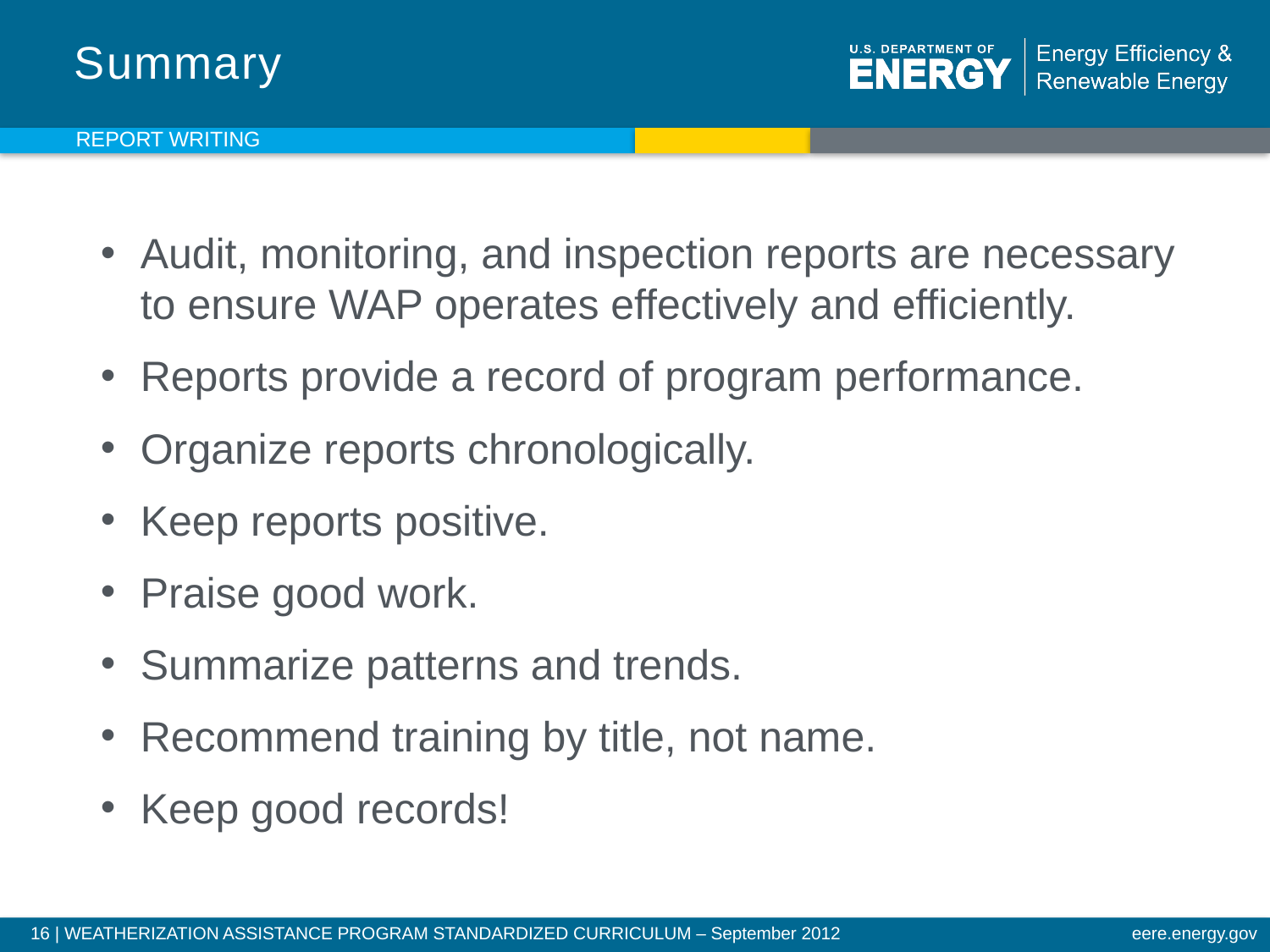

# Summary
REPORT WRITING
Audit, monitoring, and inspection reports are necessary to ensure WAP operates effectively and efficiently.
Reports provide a record of program performance.
Organize reports chronologically.
Keep reports positive.
Praise good work.
Summarize patterns and trends.
Recommend training by title, not name.
Keep good records!